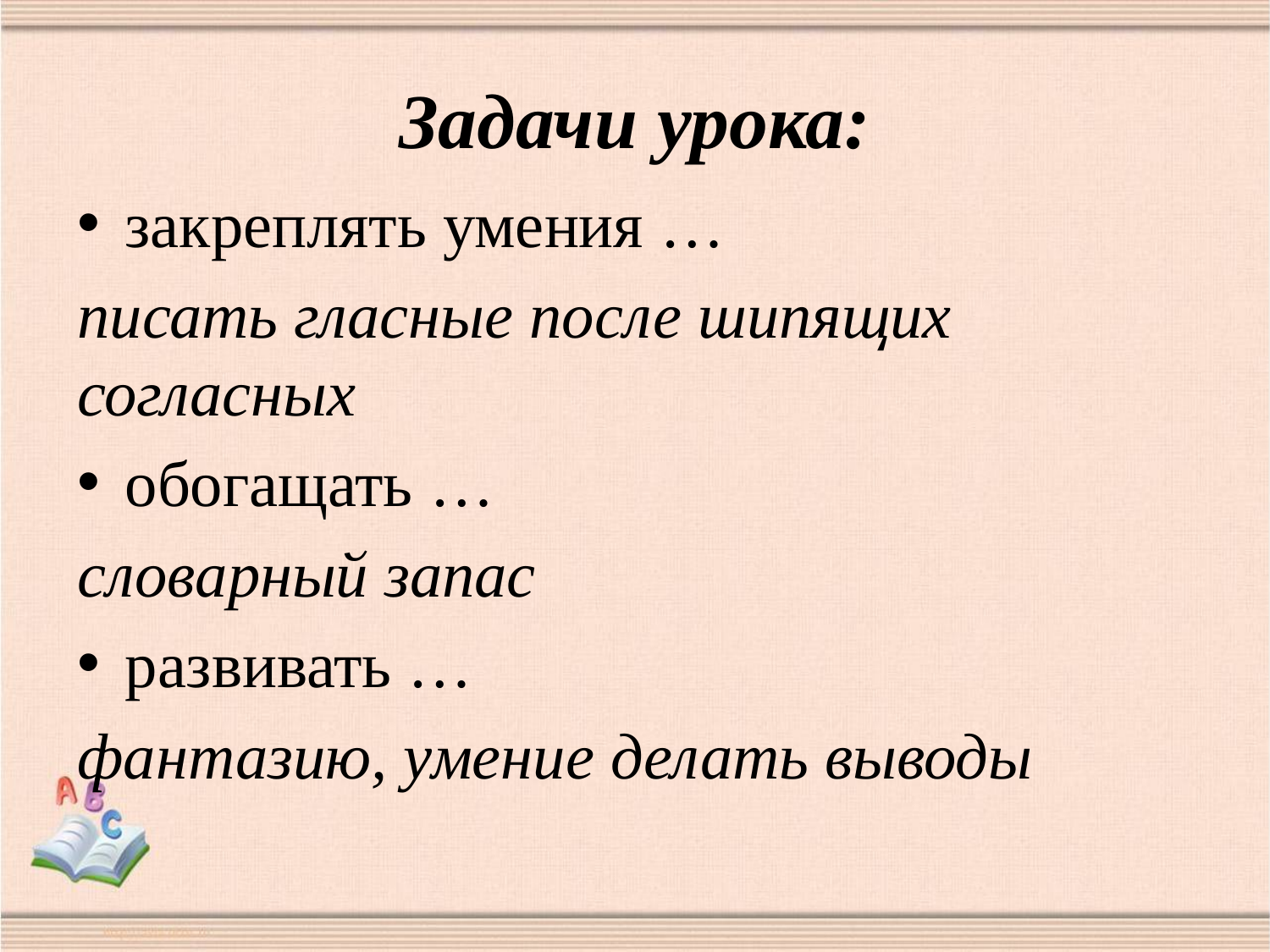

# Задачи урока:
закреплять умения …
писать гласные после шипящих согласных
обогащать …
словарный запас
развивать …
фантазию, умение делать выводы